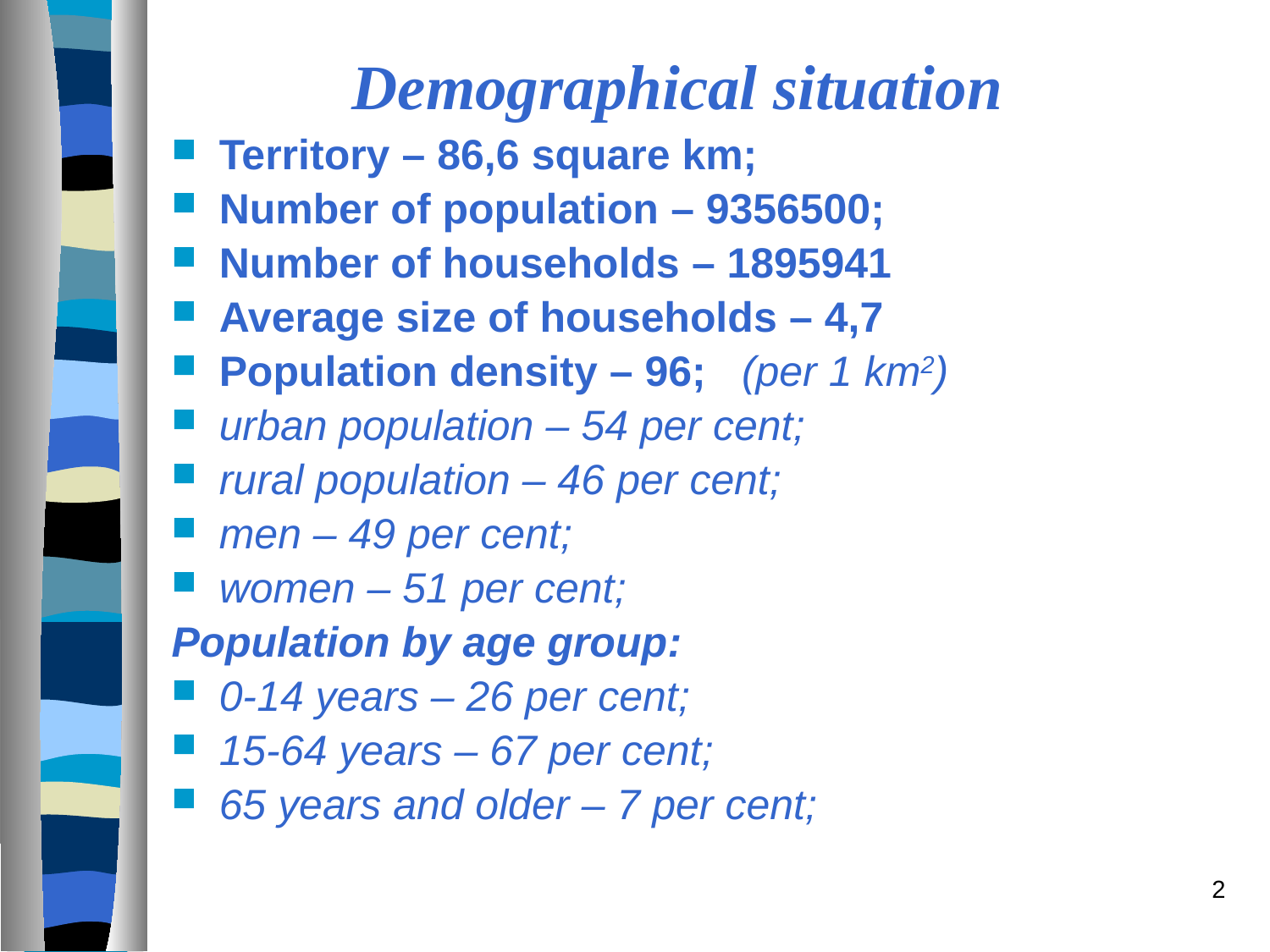

# Demographical situation
Territory – 86,6 square km;
Number of population – 9356500;
Number of households – 1895941
Average size of households – 4,7
Population density – 96;   (per 1 km2)
urban population – 54 per cent;
rural population – 46 per cent;
men – 49 per cent;
women – 51 per cent;
Population by age group:
0-14 years – 26 per cent;
15-64 years – 67 per cent;
65 years and older – 7 per cent;
2